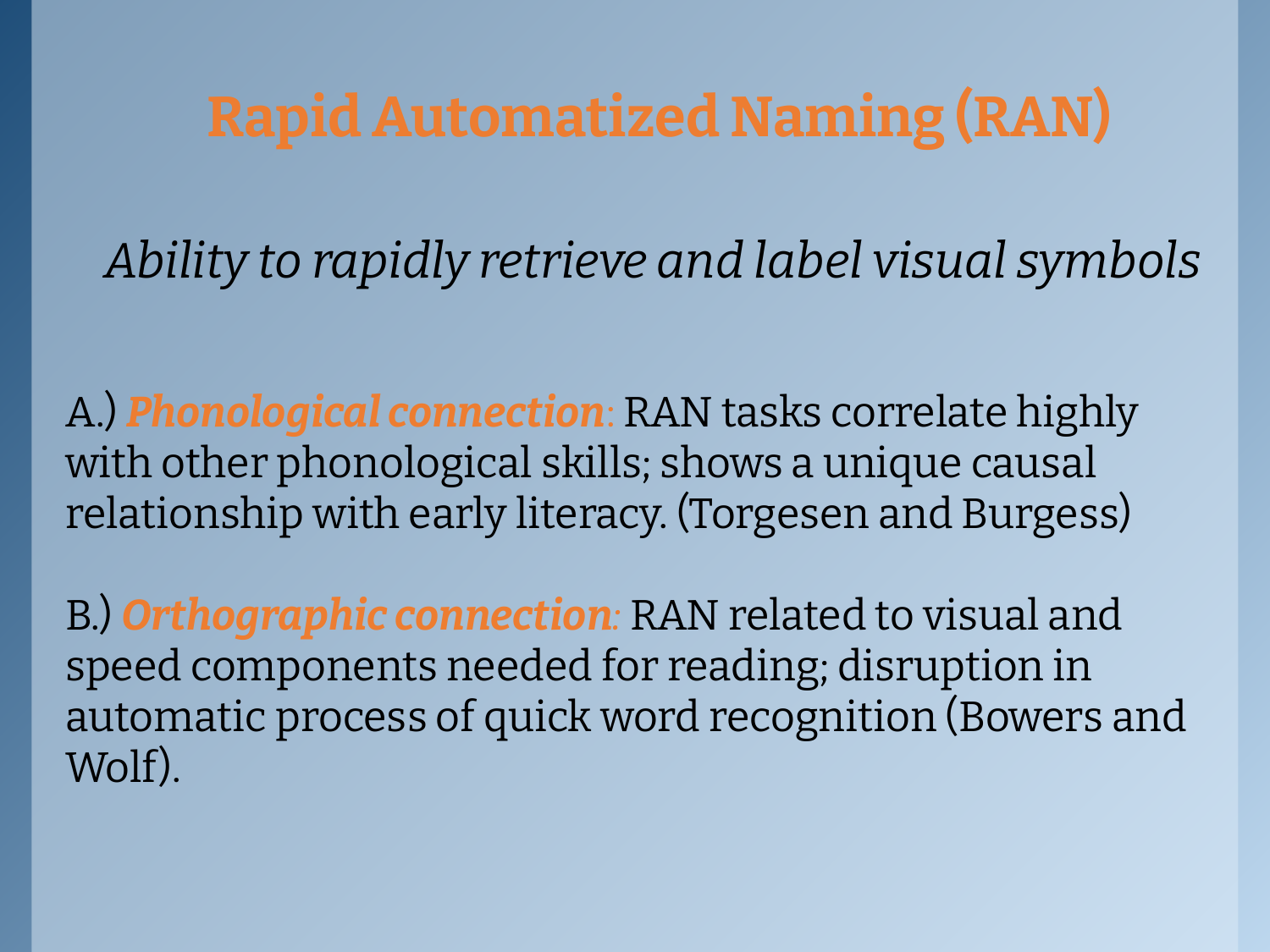

Rapid Automatized Naming (RAN)
Ability to rapidly retrieve and label visual symbols

A.) Phonological connection: RAN tasks correlate highly with other phonological skills; shows a unique causal relationship with early literacy. (Torgesen and Burgess)

B.) Orthographic connection: RAN related to visual and speed components needed for reading; disruption in automatic process of quick word recognition (Bowers and Wolf).